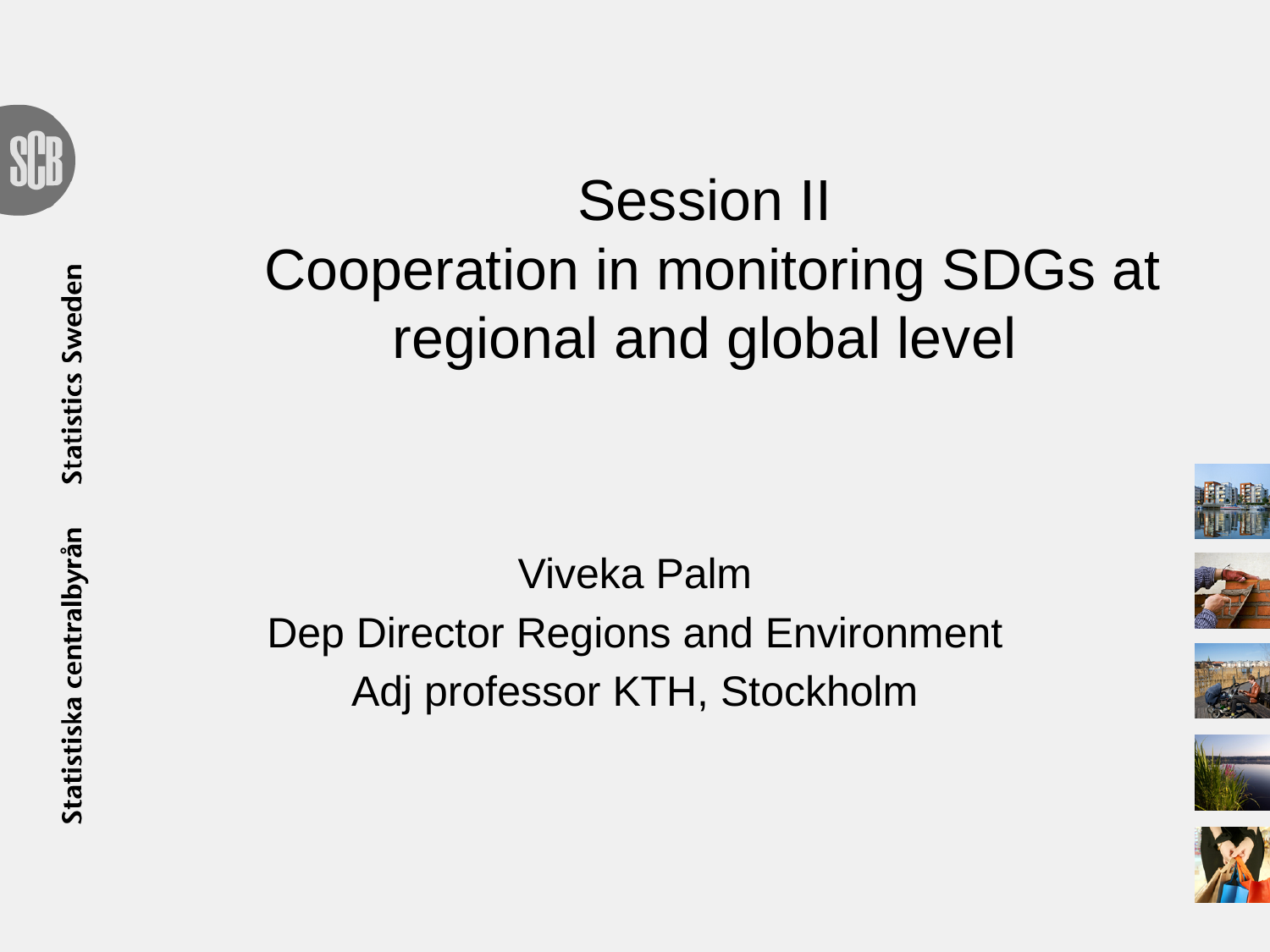

# Session II Cooperation in monitoring SDGs at regional and global level
Viveka Palm
Dep Director Regions and Environment
Adj professor KTH, Stockholm